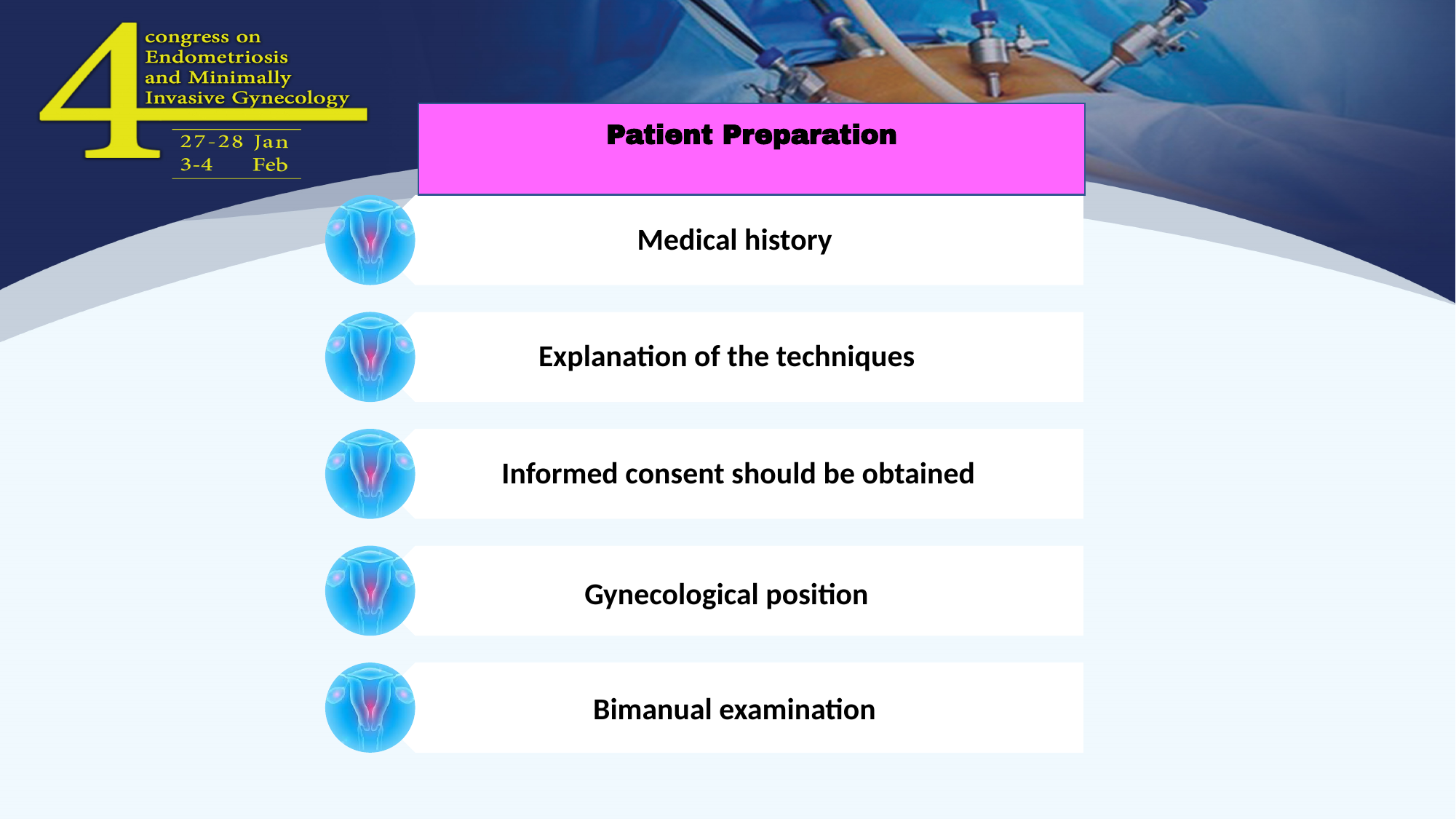

Patient Preparation

Medical history
Explanation of the techniques
Informed consent should be obtained

Gynecological position

Bimanual examination